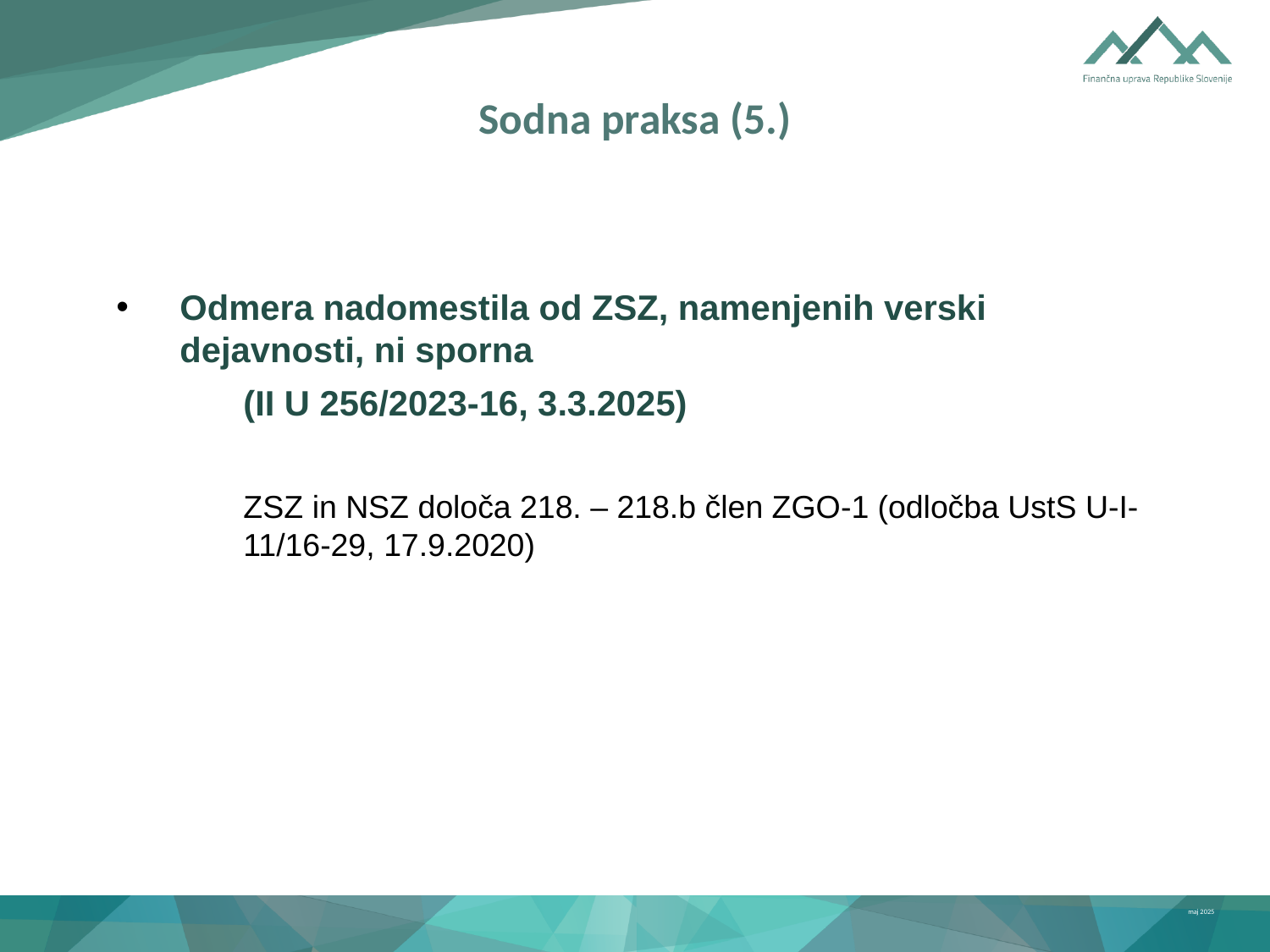

# Sodna praksa (5.)

Odmera nadomestila od ZSZ, namenjenih verski dejavnosti, ni sporna
	(II U 256/2023-16, 3.3.2025)

	ZSZ in NSZ določa 218. – 218.b člen ZGO-1 (odločba UstS U-I-	11/16-29, 17.9.2020)

maj 2025